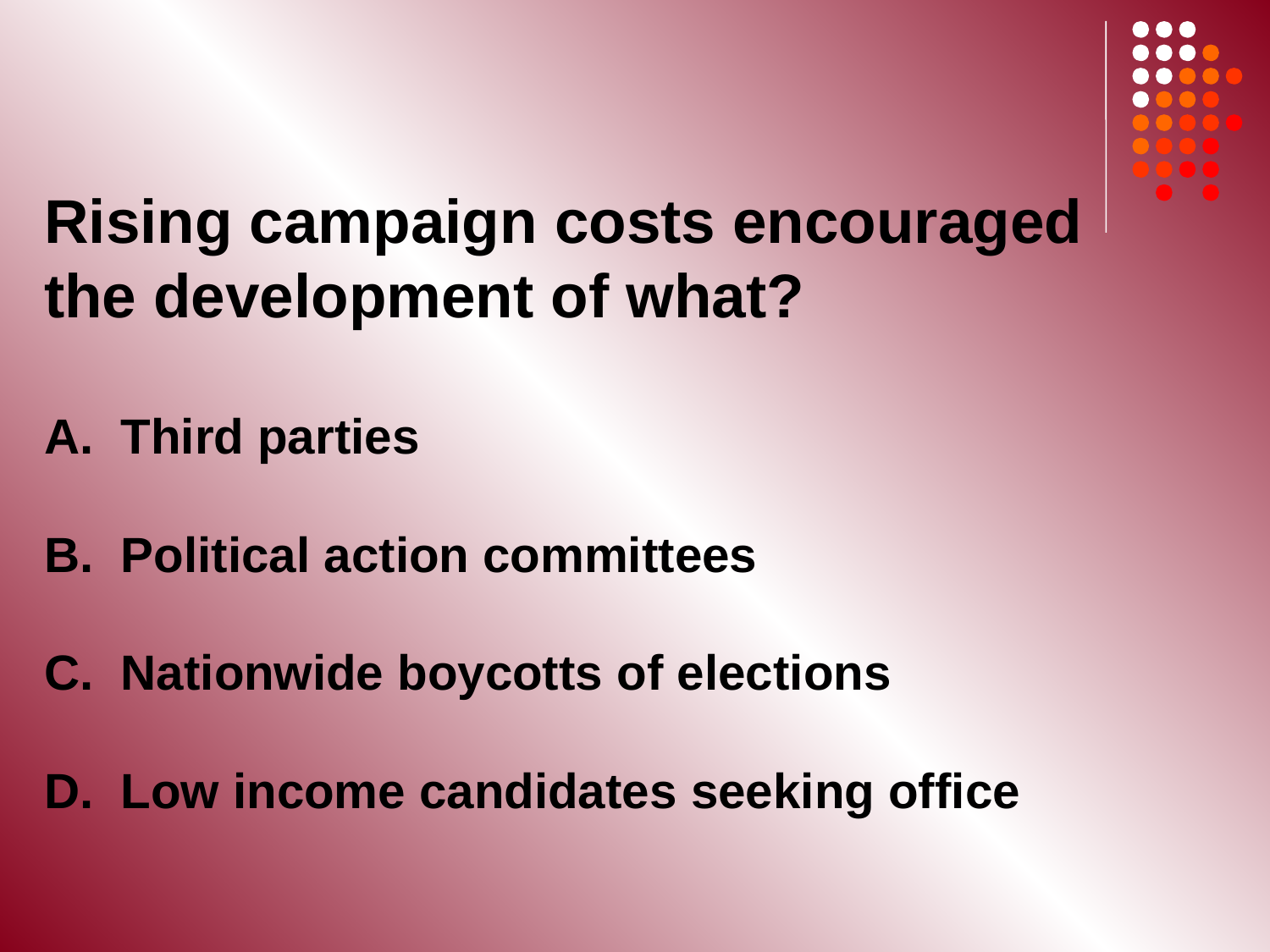

Rising campaign costs encouraged the development of what?
A.  Third parties
B.  Political action committees
C.  Nationwide boycotts of elections
D.  Low income candidates seeking office